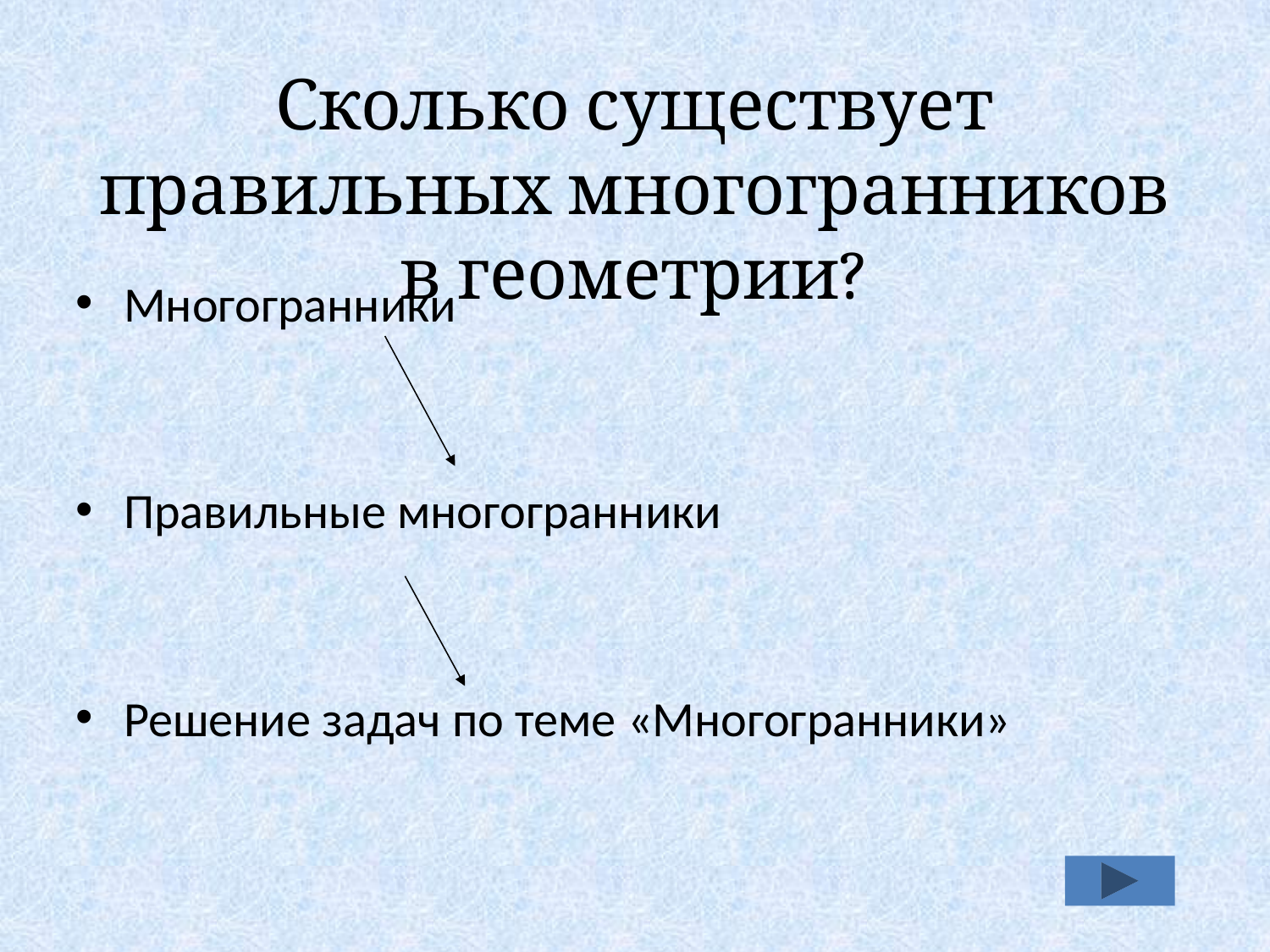

Сколько существует правильных многогранников в геометрии?
Многогранники

Правильные многогранники

Решение задач по теме «Многогранники»